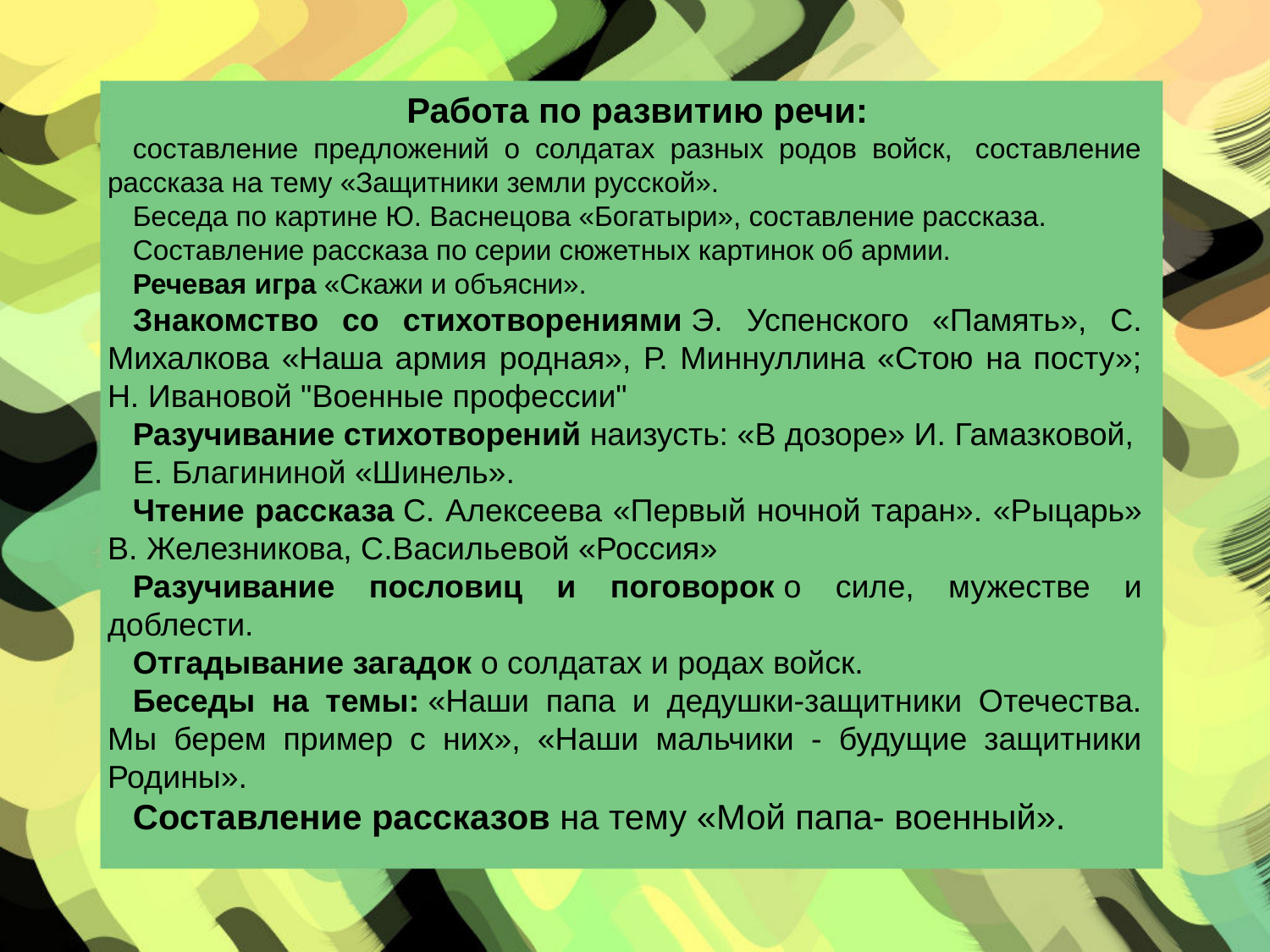

Работа по развитию речи:
составление предложений о солдатах разных родов войск,  составление рассказа на тему «Защитники земли русской».
Беседа по картине Ю. Васнецова «Богатыри», составление рассказа.
Составление рассказа по серии сюжетных картинок об армии.
Речевая игра «Скажи и объясни».
Знакомство со стихотворениями Э. Успенского «Память», С. Михалкова «Наша армия родная», Р. Миннуллина «Стою на посту»; Н. Ивановой "Военные профессии"
Разучивание стихотворений наизусть: «В дозоре» И. Гамазковой,
Е. Благининой «Шинель».
Чтение рассказа С. Алексеева «Первый ночной таран». «Рыцарь» В. Железникова, С.Васильевой «Россия»
Разучивание пословиц и поговорок о силе, мужестве и доблести.
Отгадывание загадок о солдатах и родах войск.
Беседы на темы: «Наши папа и дедушки-защитники Отечества. Мы берем пример с них», «Наши мальчики - будущие защитники Родины».
Составление рассказов на тему «Мой папа- военный».